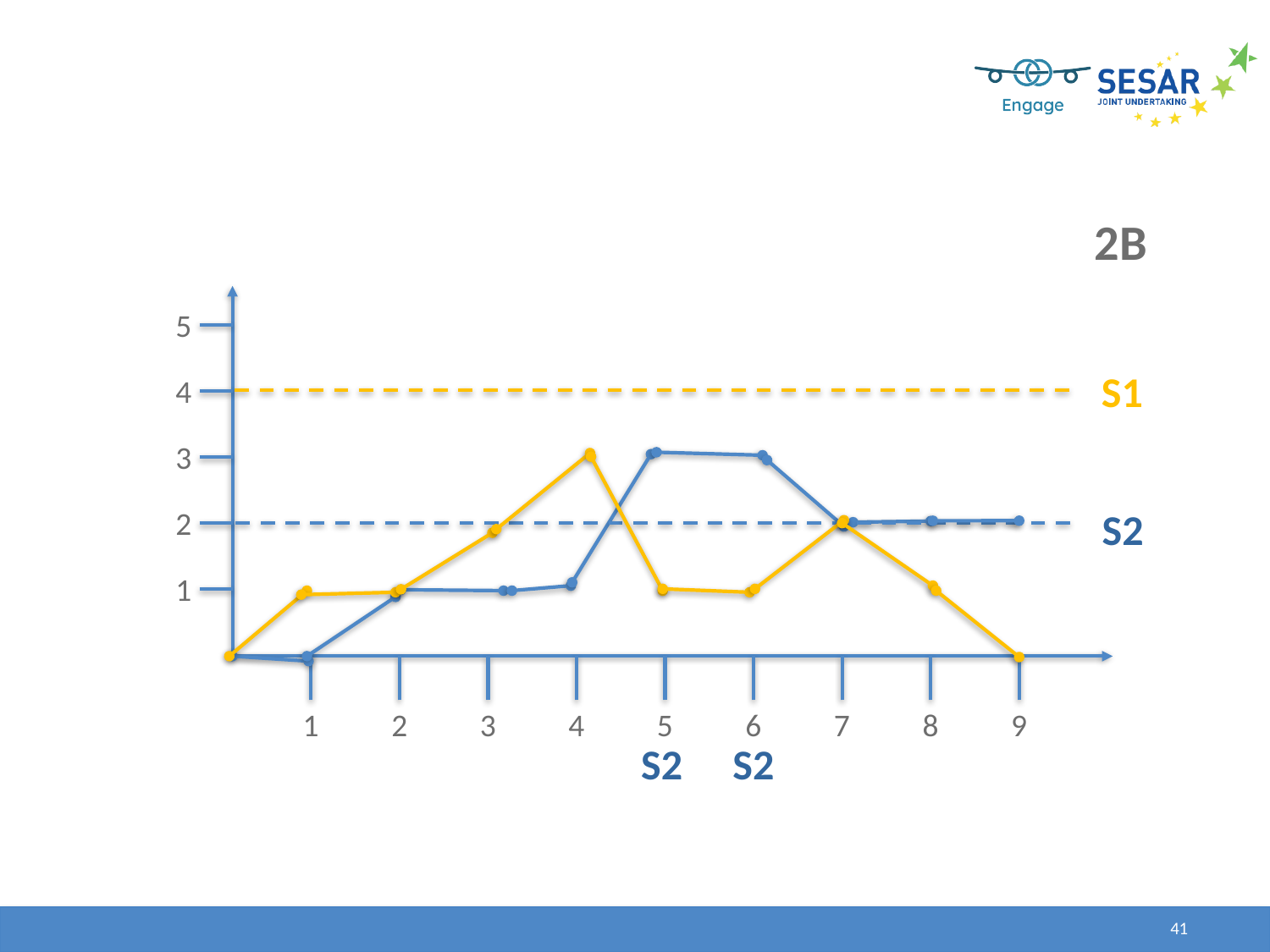

|  |  |
| --- | --- |
2B
5
S1
4
3
S2
2
1
1
2
3
4
5
6
7
8
9
S2
S2
41